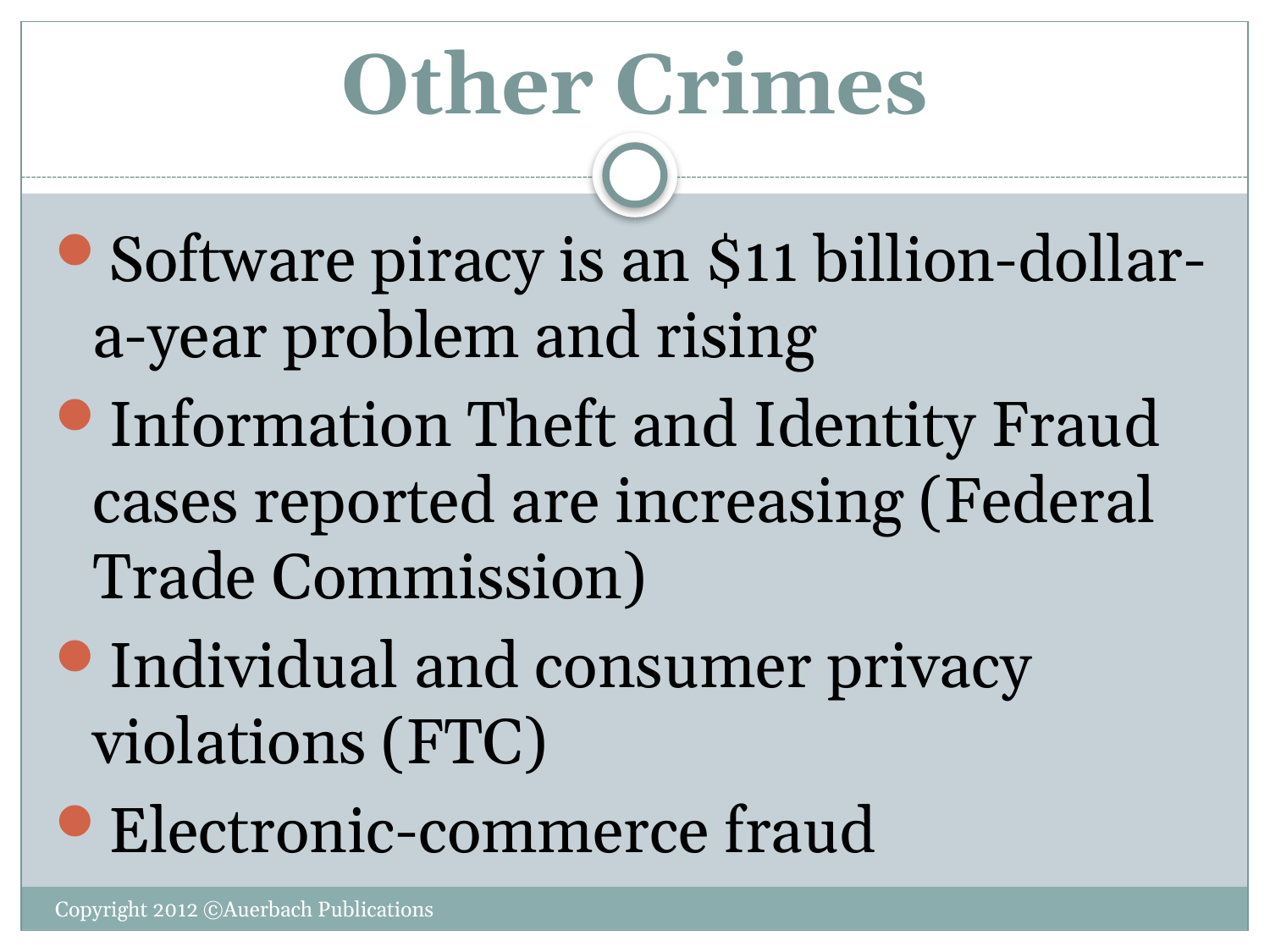

# Other Crimes
Software piracy is an $11 billion-dollar-a-year problem and rising
Information Theft and Identity Fraud cases reported are increasing (Federal Trade Commission)
Individual and consumer privacy violations (FTC)
Electronic-commerce fraud
Copyright 2012 ©Auerbach Publications